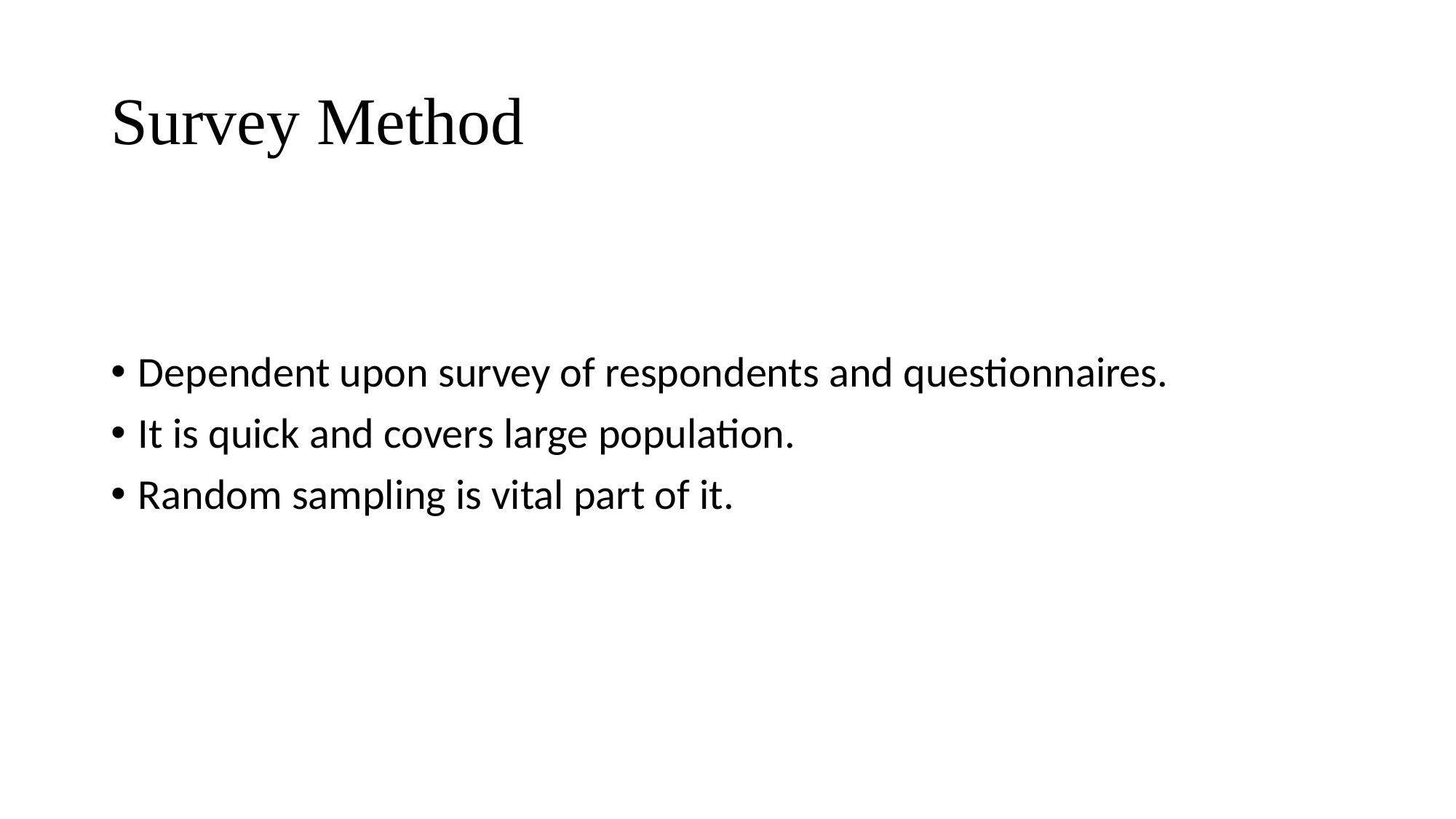

# Survey Method

Dependent upon survey of respondents and questionnaires.
It is quick and covers large population.
Random sampling is vital part of it.